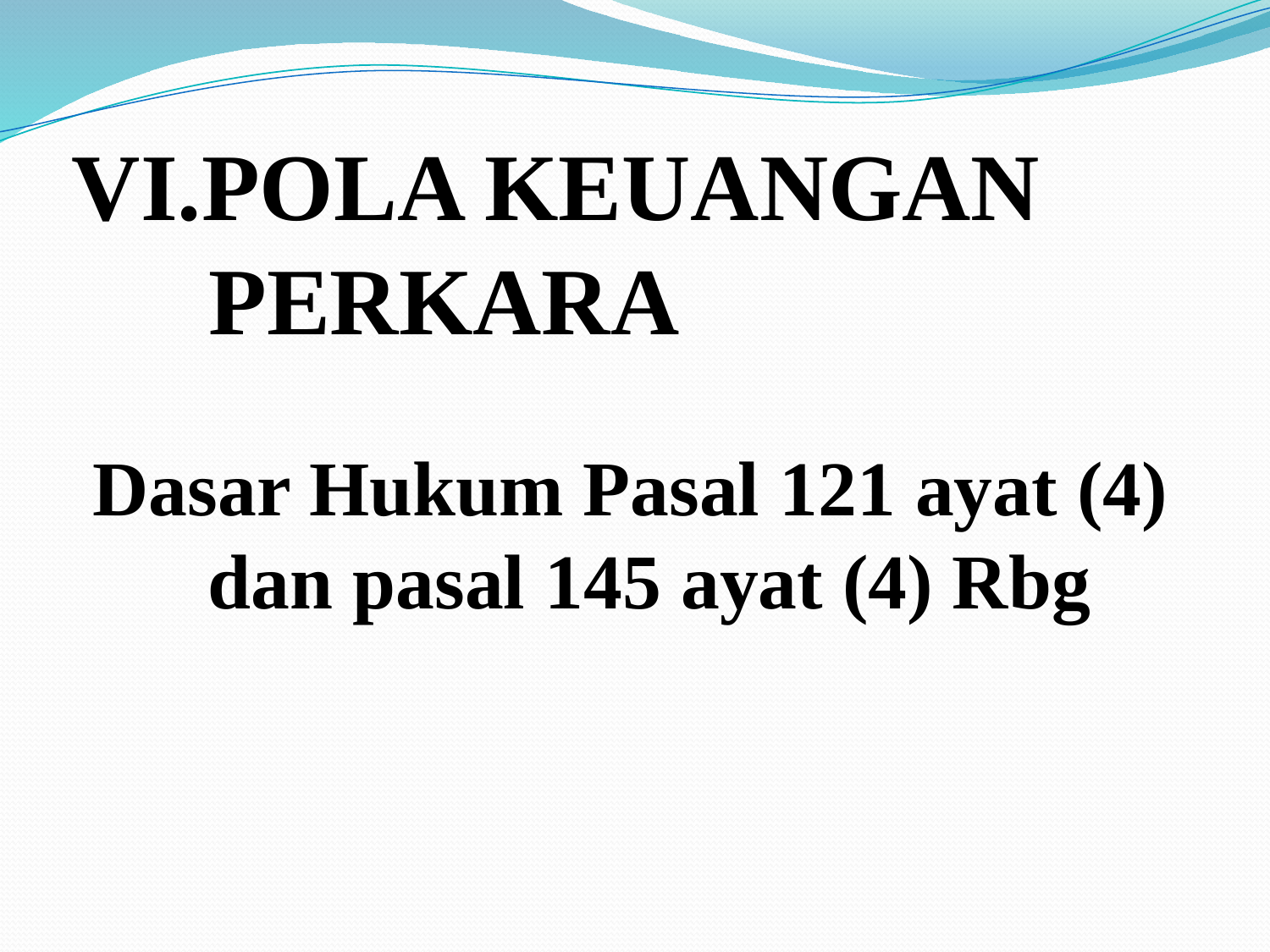

#
VI.POLA KEUANGAN PERKARA

Dasar Hukum Pasal 121 ayat (4) dan pasal 145 ayat (4) Rbg